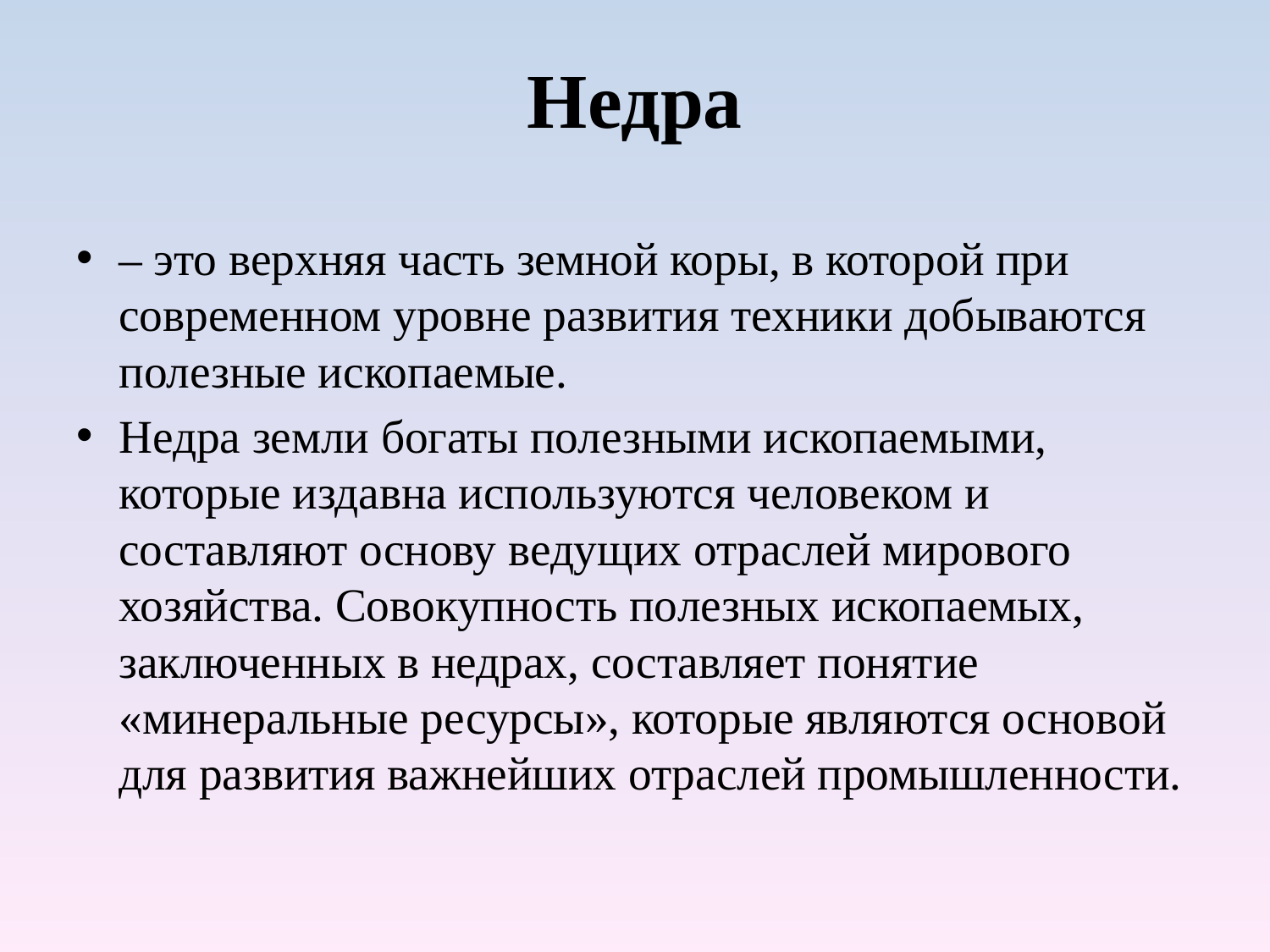

# Недра
– это верхняя часть земной коры, в которой при современном уровне развития техники добываются полезные ископаемые.
Недра земли богаты полезными ископаемыми, которые издавна используются человеком и составляют основу ведущих отраслей мирового хозяйства. Совокупность полезных ископаемых, заключенных в недрах, составляет понятие «минеральные ресурсы», которые являются основой для развития важнейших отраслей промышленности.